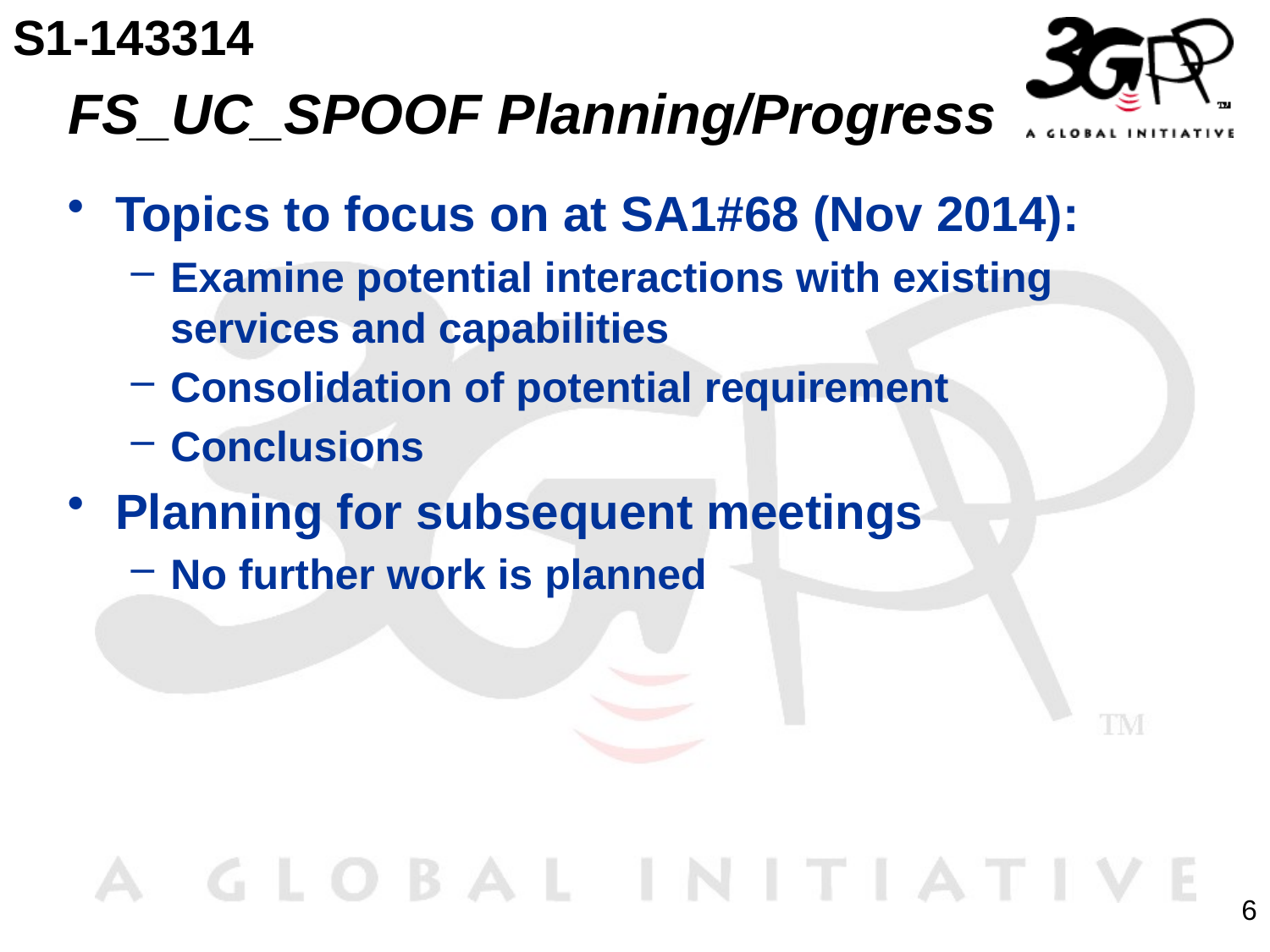

S1-143314
# FS_UC_SPOOF Planning/Progress
Topics to focus on at SA1#68 (Nov 2014):
Examine potential interactions with existing services and capabilities
Consolidation of potential requirement
Conclusions
Planning for subsequent meetings
No further work is planned
6